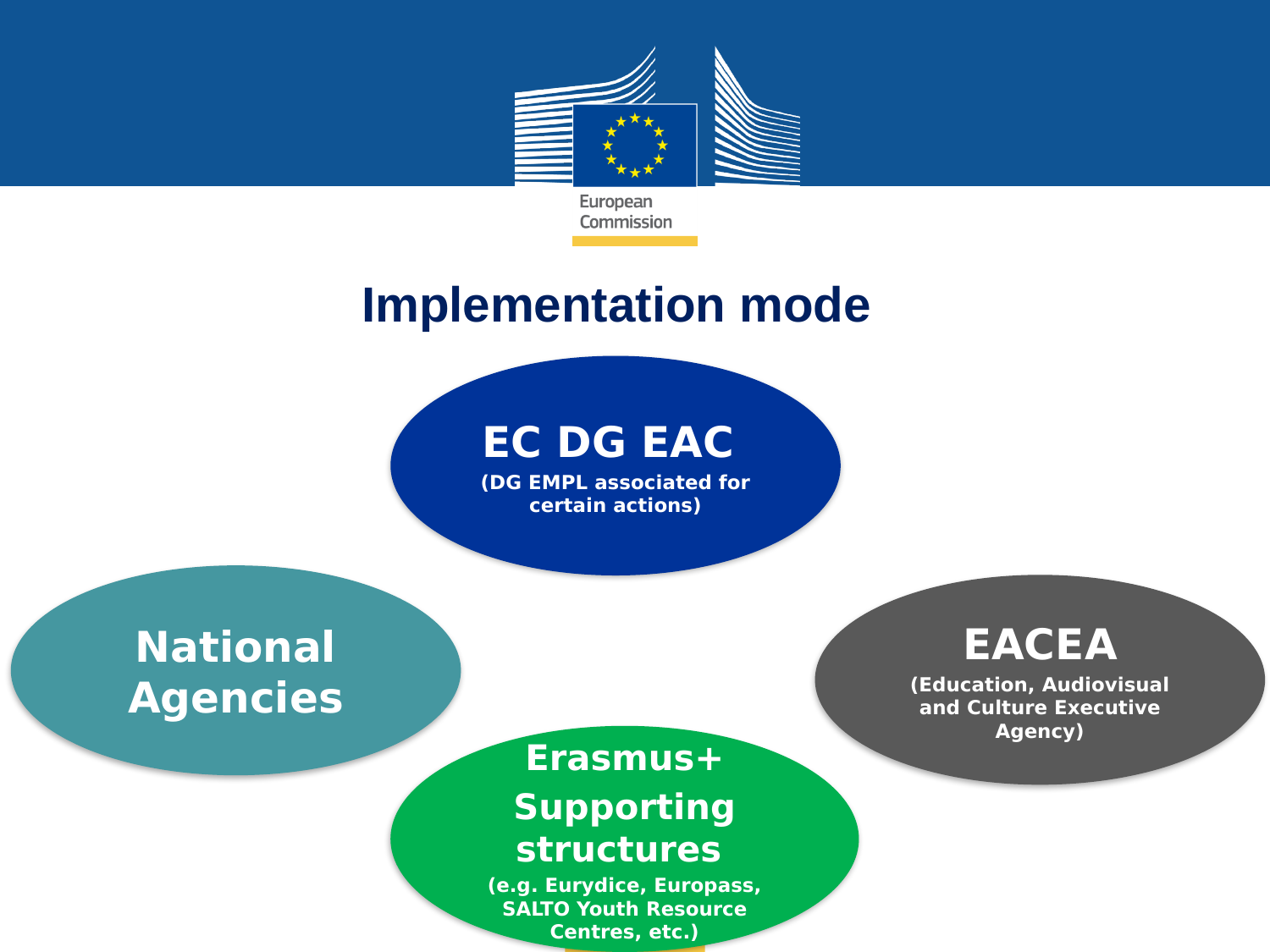

# Implementation mode
EC DG EAC
(DG EMPL associated for certain actions)

National Agencies
EACEA
(Education, Audiovisual and Culture Executive Agency)
Erasmus+
Supporting structures
(e.g. Eurydice, Europass, SALTO Youth Resource Centres, etc.)